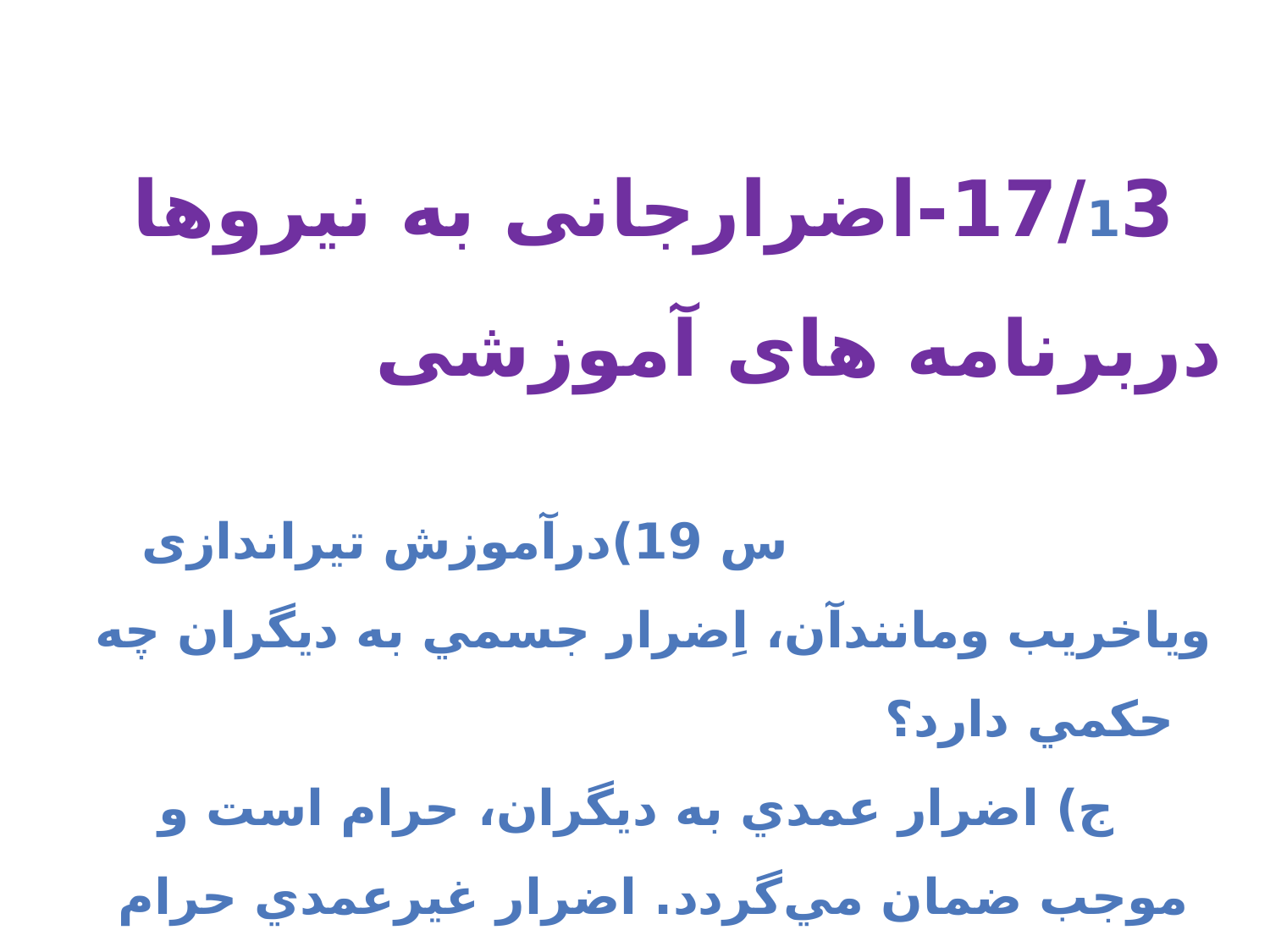

17/13-اضرارجانی به نیروها دربرنامه های آموزشی                                                                                                            س 19)درآموزش تیراندازی ویاخریب ومانندآن، اِضرار جسمي به ديگران چه حكمي دارد؟
  ج) اضرار عمدي به ديگران، حرام است و موجب ضمان مي‌گردد. اضرار غيرعمدي حرام نيست، اما موجب ضمان مي‌گردد.
البته اگر نهايت سعي و كوشش خود را به‌كار برده باشد، درعین حال انفجاري رخ دهد، ضامن نيست و بايد از بيت‌المال جبران خسارت شود.